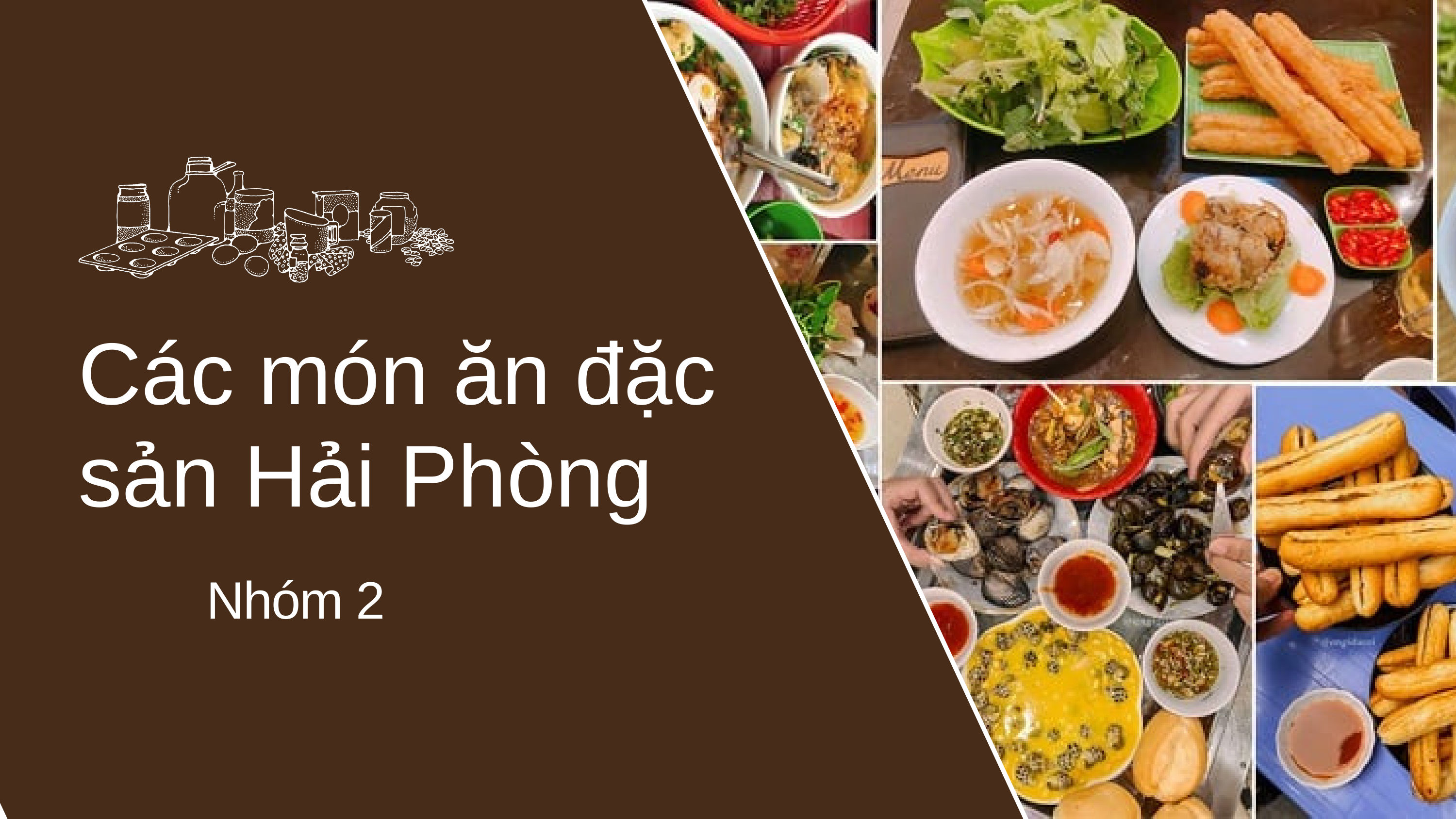

Các món ăn đặc sản Hải Phòng
Nhóm 2